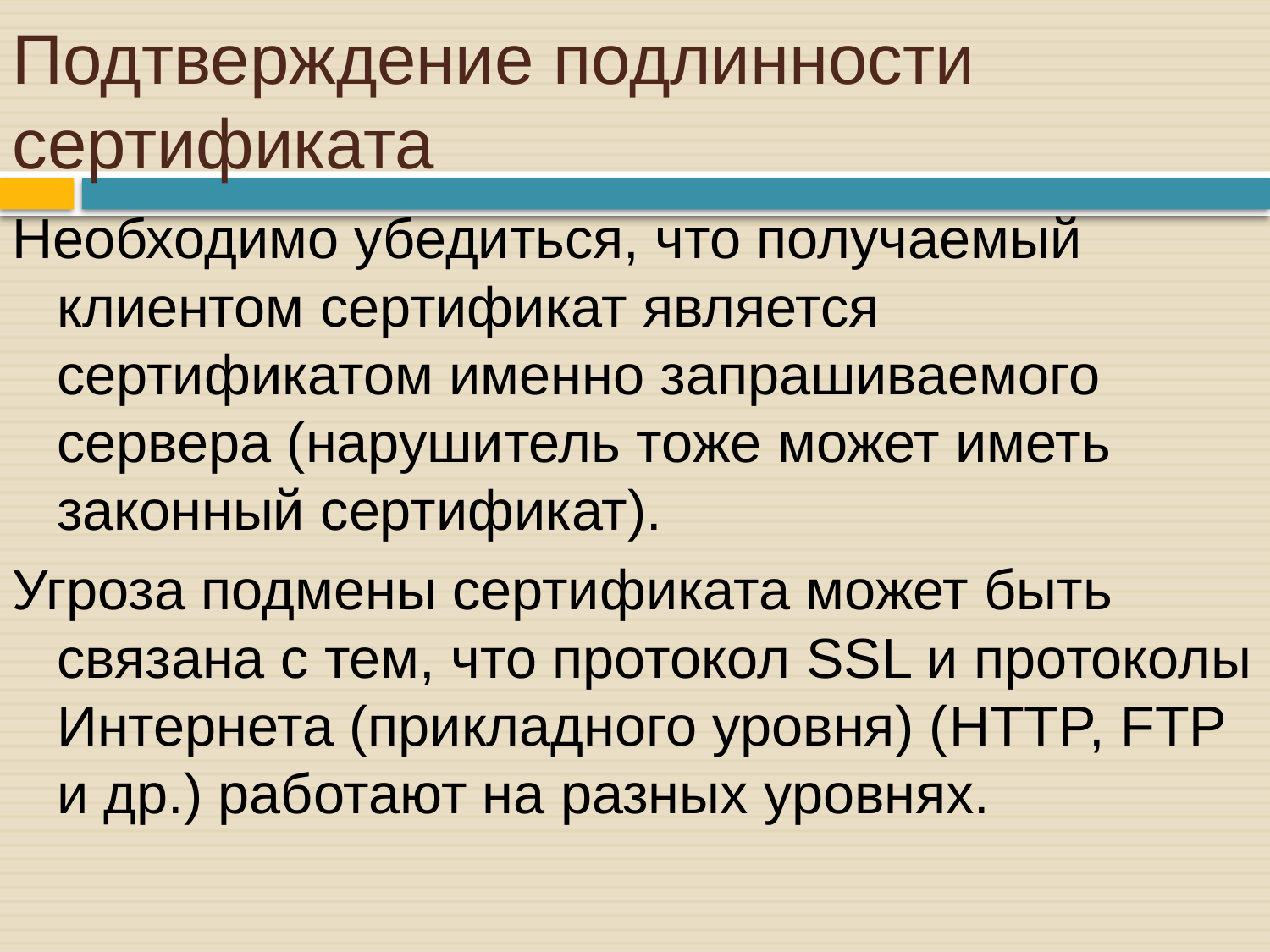

# Подтверждение подлинности сертификата
Необходимо убедиться, что получаемый клиентом сертификат является сертификатом именно запрашиваемого сервера (нарушитель тоже может иметь законный сертификат).
Угроза подмены сертификата может быть связана с тем, что протокол SSL и протоколы Интернета (прикладного уровня) (HTTP, FTP и др.) работают на разных уровнях.